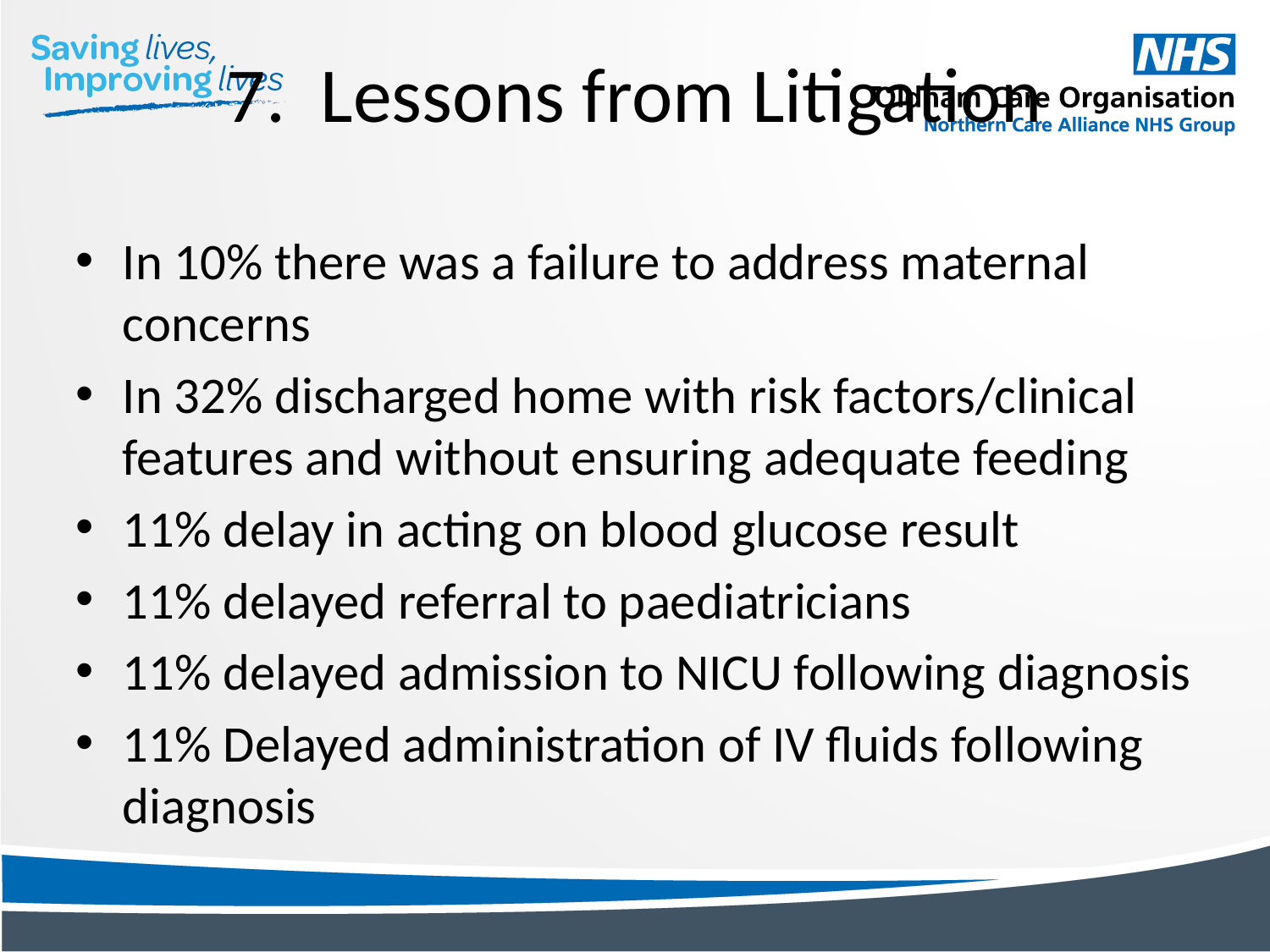

# 7.  Lessons from Litigation
In 10% there was a failure to address maternal concerns
In 32% discharged home with risk factors/clinical features and without ensuring adequate feeding
11% delay in acting on blood glucose result
11% delayed referral to paediatricians
11% delayed admission to NICU following diagnosis
11% Delayed administration of IV fluids following diagnosis